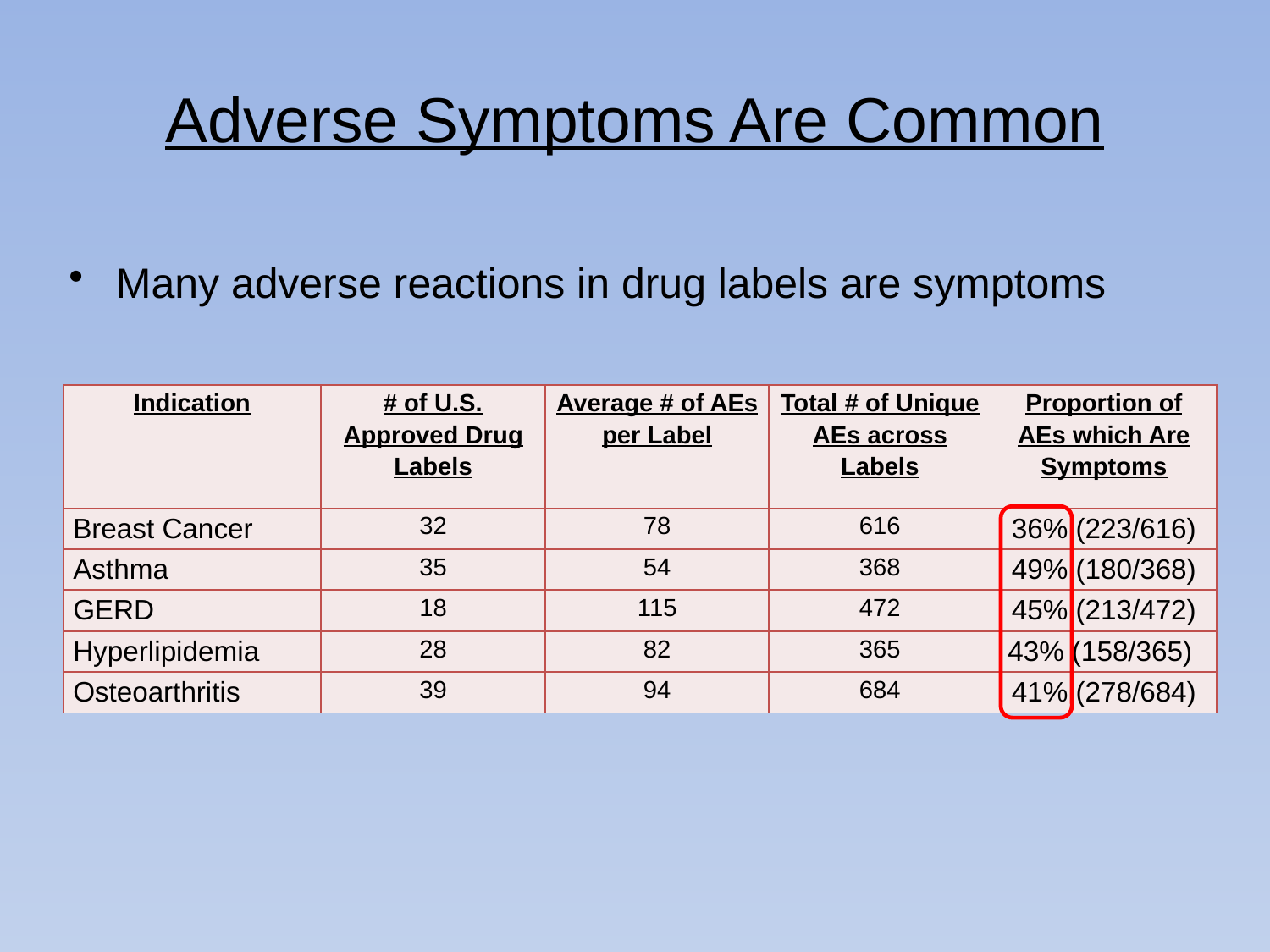

# Adverse Symptoms Are Common
Many adverse reactions in drug labels are symptoms
| Indication | # of U.S. Approved Drug Labels | Average # of AEs per Label | Total # of Unique AEs across Labels | Proportion of AEs which Are Symptoms |
| --- | --- | --- | --- | --- |
| Breast Cancer | 32 | 78 | 616 | 36% (223/616) |
| Asthma | 35 | 54 | 368 | 49% (180/368) |
| GERD | 18 | 115 | 472 | 45% (213/472) |
| Hyperlipidemia | 28 | 82 | 365 | 43% (158/365) |
| Osteoarthritis | 39 | 94 | 684 | 41% (278/684) |